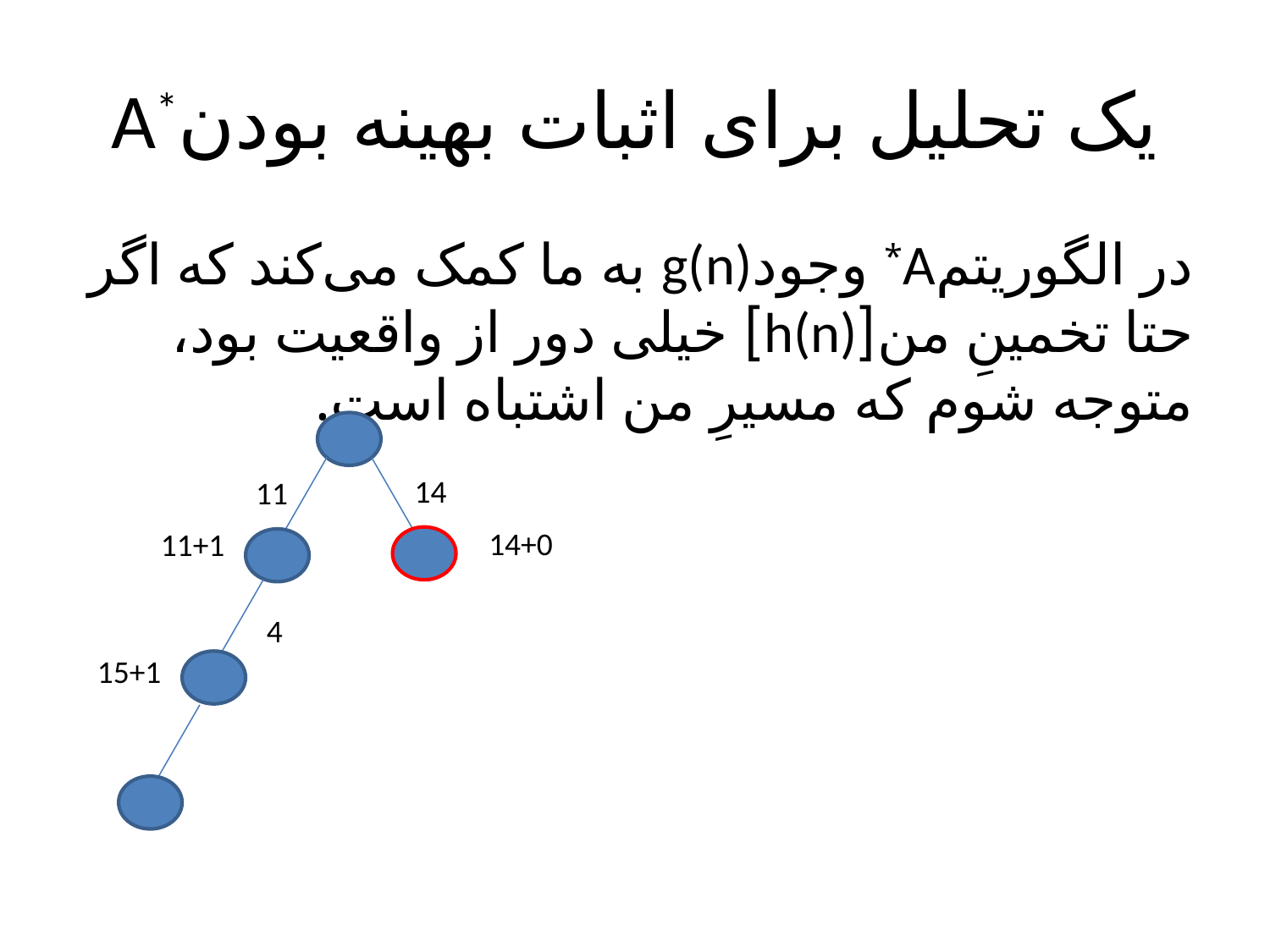

# A*یک تحلیل برای اثبات بهینه بودن
در الگوریتمA* وجودg(n) به ما کمک می‌کند که اگر حتا تخمینِ من[h(n)] خیلی‌ دور از واقعیت بود، متوجه شوم که مسیرِ من اشتباه است.

14
11
14+0
11+1

4
15+1